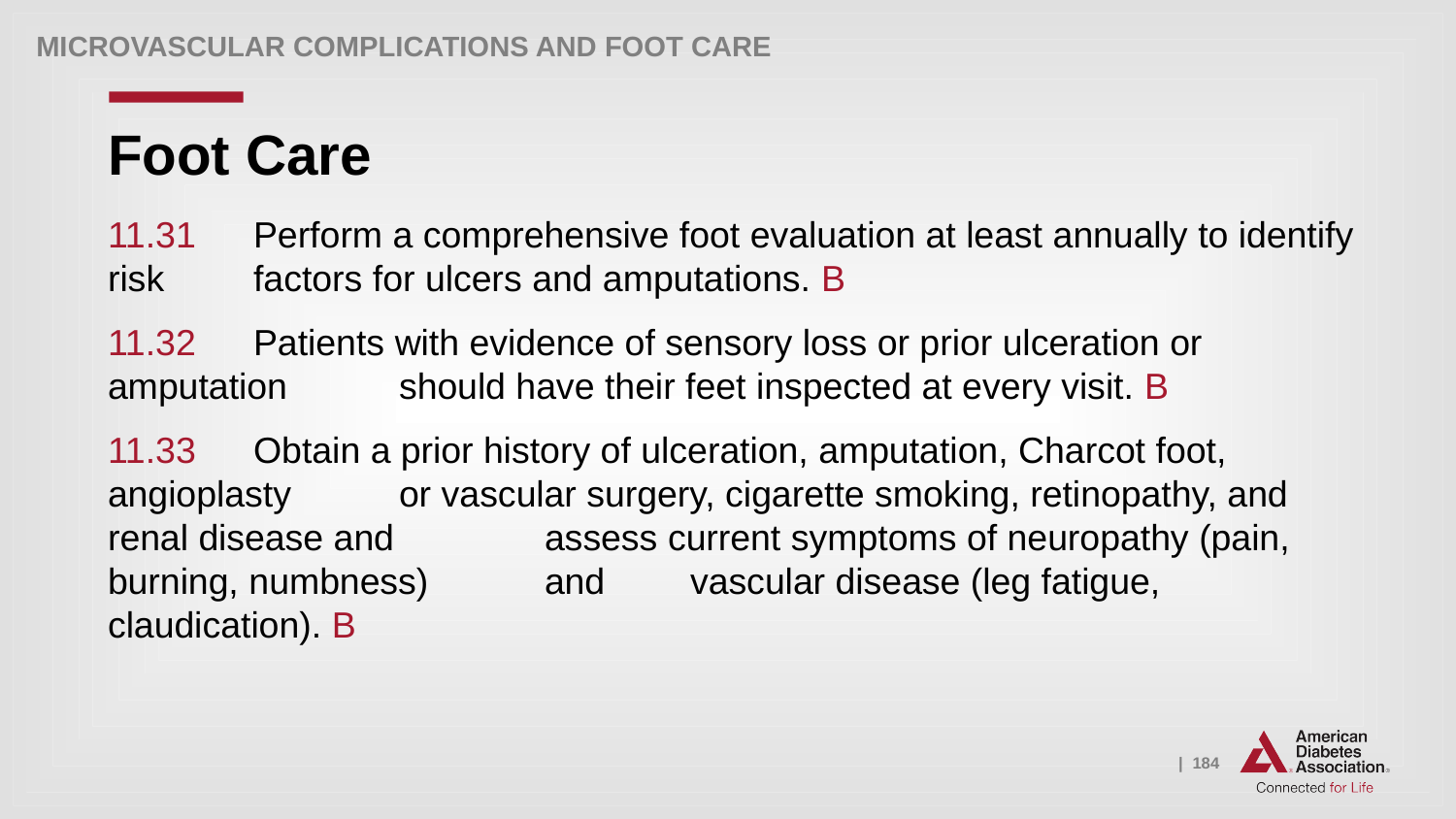

Microvascular Complications and Foot Care
# Foot Care
11.31 	Perform a comprehensive foot evaluation at least annually to identify risk 	factors for ulcers and amputations. B
11.32 	Patients with evidence of sensory loss or prior ulceration or amputation 	should have their feet inspected at every visit. B
11.33 	Obtain a prior history of ulceration, amputation, Charcot foot, angioplasty 	or vascular surgery, cigarette smoking, retinopathy, and renal disease and 	assess current symptoms of neuropathy (pain, burning, numbness) 	and 	vascular disease (leg fatigue, claudication). B